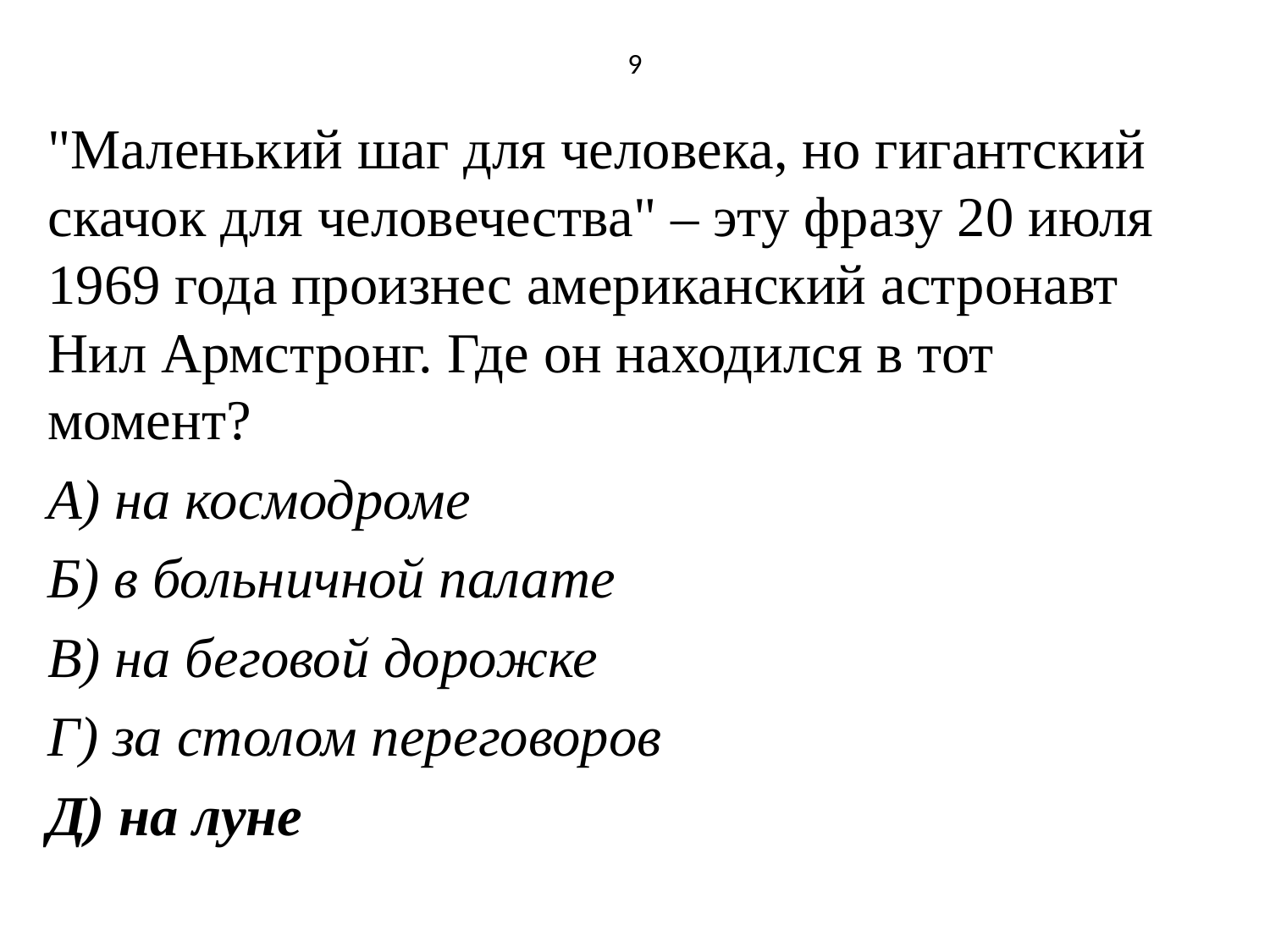

# 9
"Маленький шаг для человека, но гигантский скачок для человечества" – эту фразу 20 июля 1969 года произнес американский астронавт Нил Армстронг. Где он находился в тот момент?
А) на космодроме
Б) в больничной палате
В) на беговой дорожке
Г) за столом переговоров
Д) на луне